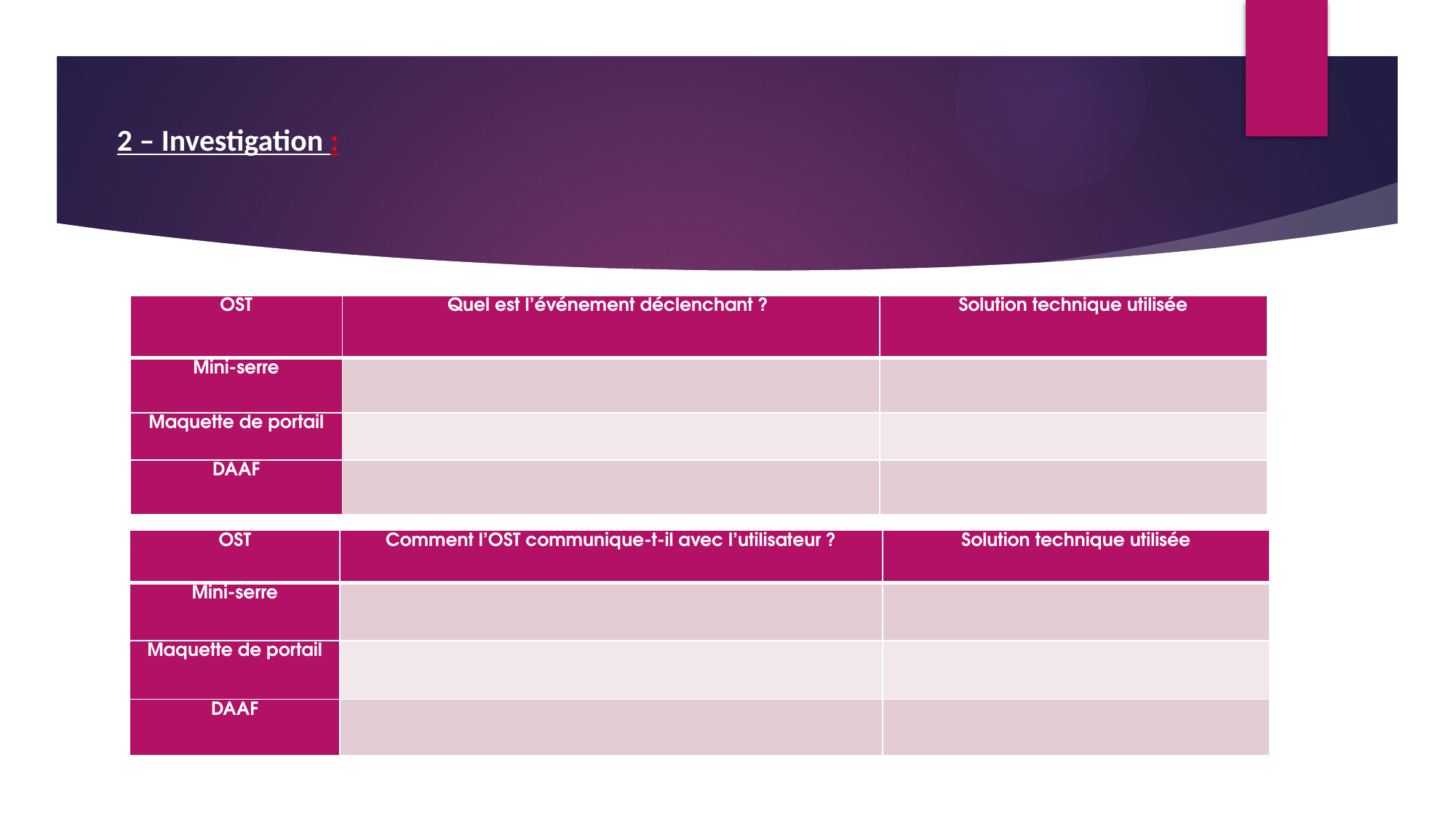

2 – Investigation :

| OST | Quel est l’événement déclenchant ? | Solution technique utilisée |
| --- | --- | --- |
| Mini-serre |  |  |
| Maquette de portail |  |  |
| DAAF |  |  |
| OST | Comment l’OST communique-t-il avec l’utilisateur ? | Solution technique utilisée |
| --- | --- | --- |
| Mini-serre |  |  |
| Maquette de portail |  |  |
| DAAF |  |  |